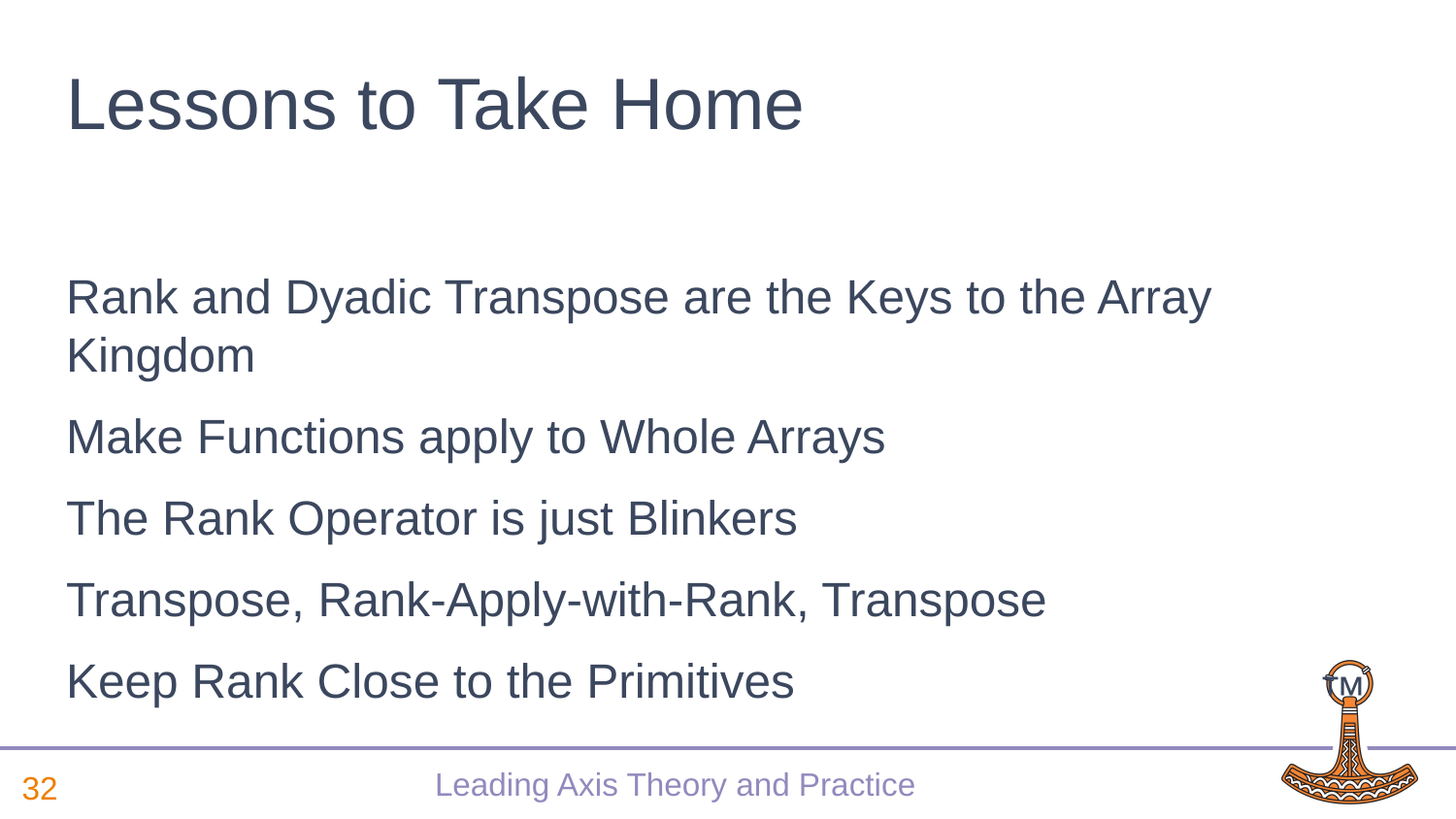

# Lessons to Take Home
Rank and Dyadic Transpose are the Keys to the Array Kingdom
Make Functions apply to Whole Arrays
The Rank Operator is just Blinkers
Transpose, Rank-Apply-with-Rank, Transpose
Keep Rank Close to the Primitives
™